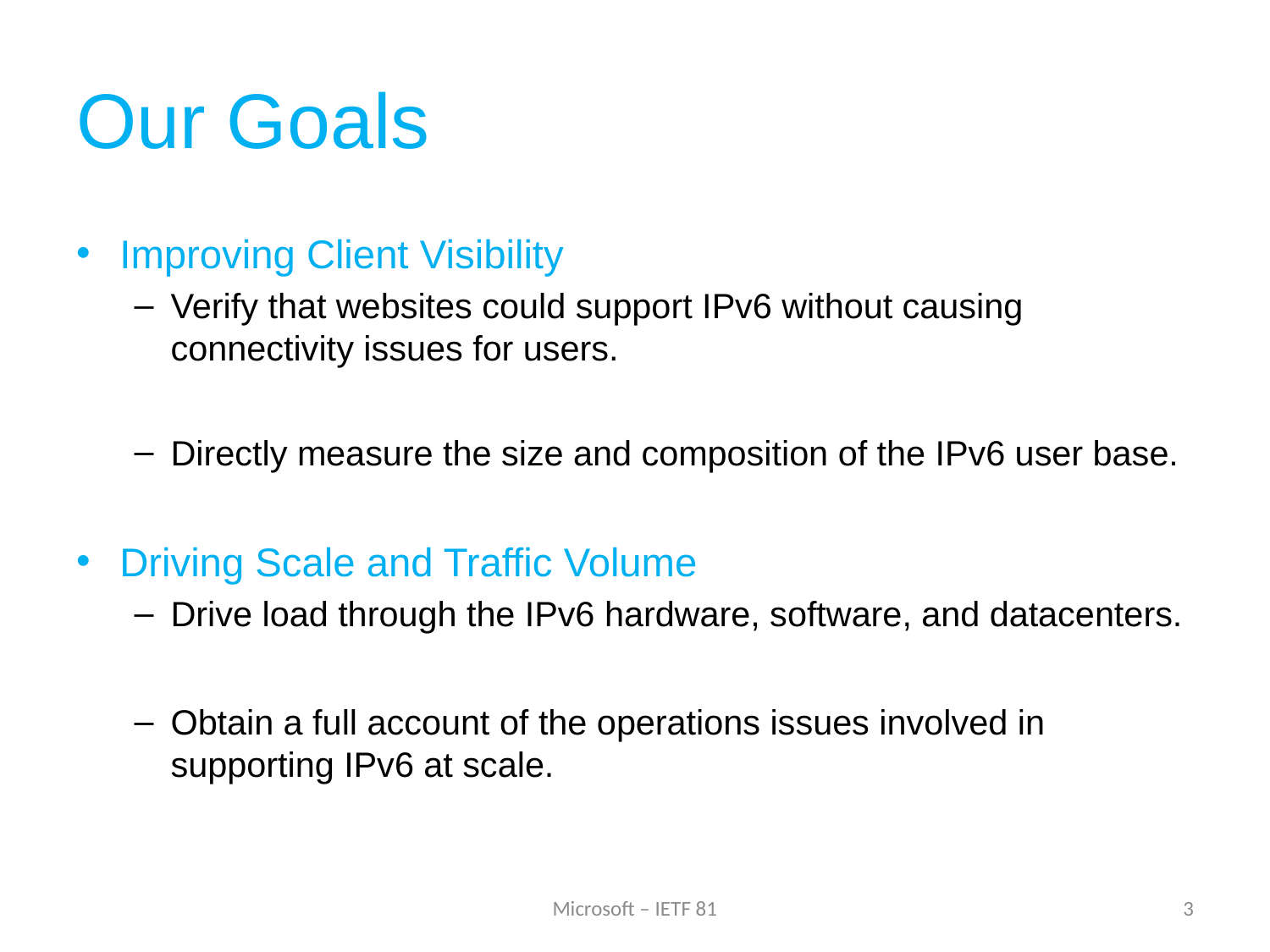

# Our Goals
Improving Client Visibility
Verify that websites could support IPv6 without causing connectivity issues for users.

Directly measure the size and composition of the IPv6 user base.

Driving Scale and Traffic Volume
Drive load through the IPv6 hardware, software, and datacenters.

Obtain a full account of the operations issues involved in supporting IPv6 at scale.

Microsoft – IETF 81
3